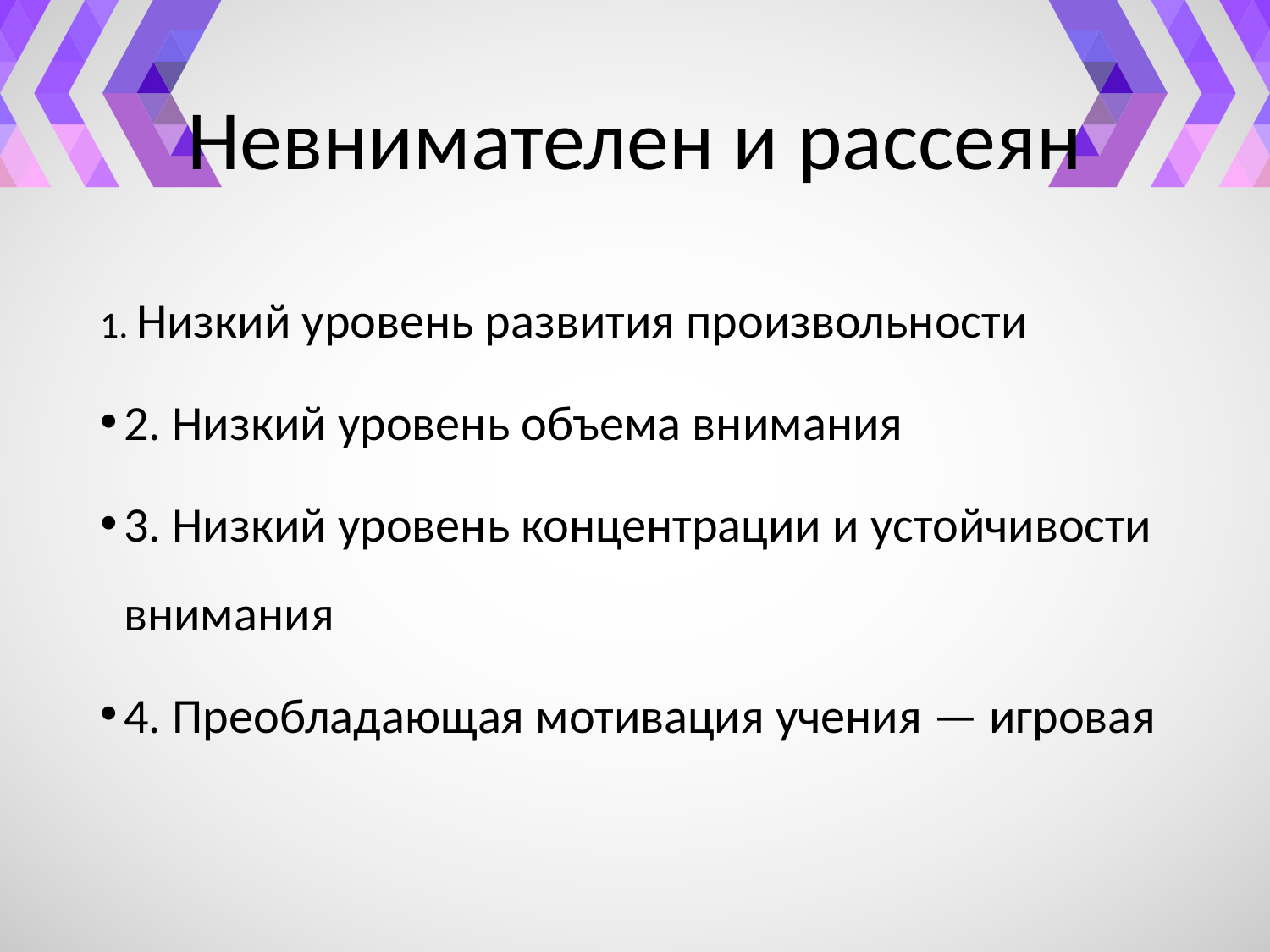

# Невнимателен и рассеян
1. Низкий уровень развития произвольности
2. Низкий уровень объема внимания
3. Низкий уровень концентрации и устойчивости внимания
4. Преобладающая мотивация учения — игровая